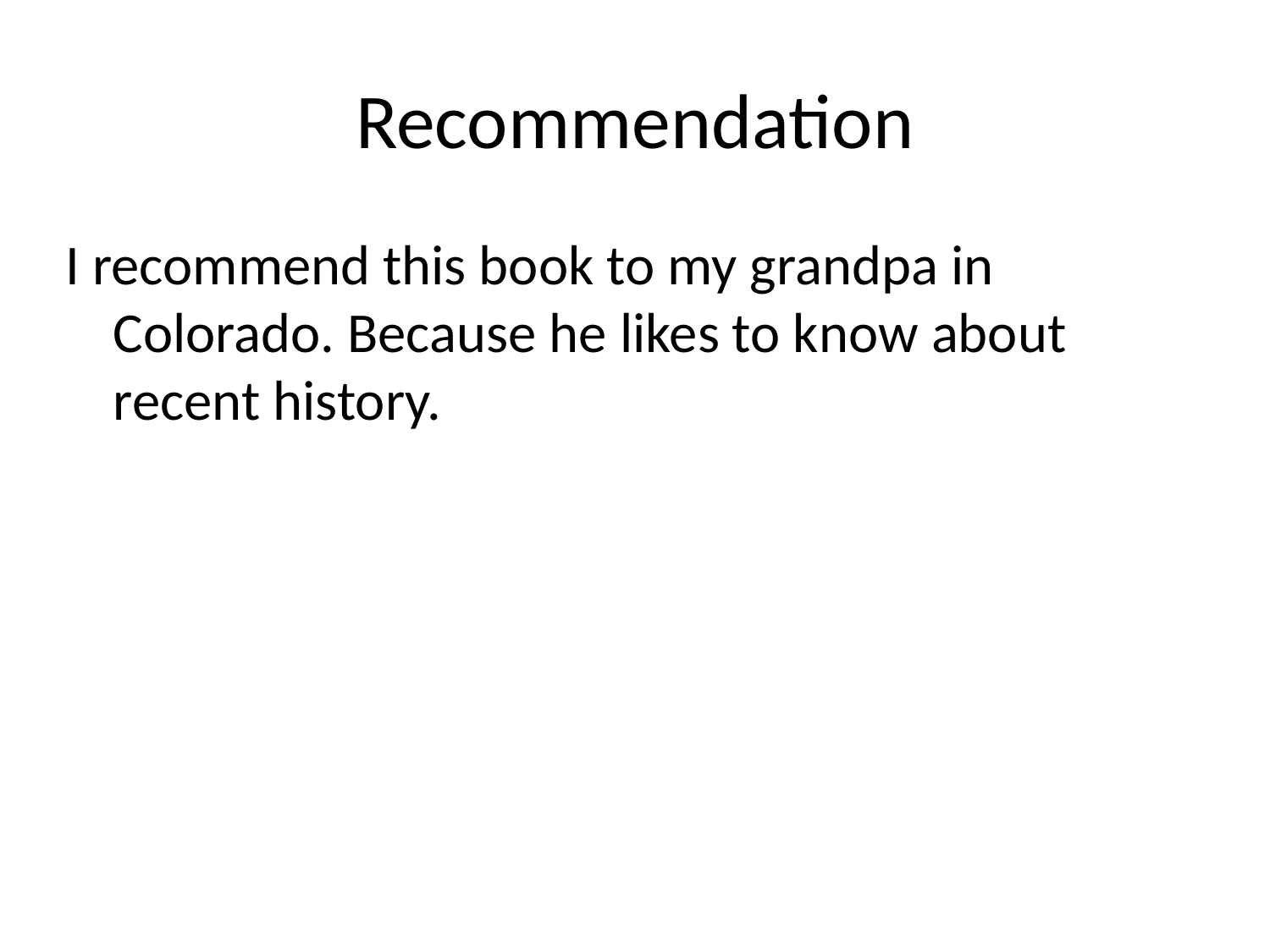

# Recommendation
I recommend this book to my grandpa in Colorado. Because he likes to know about recent history.